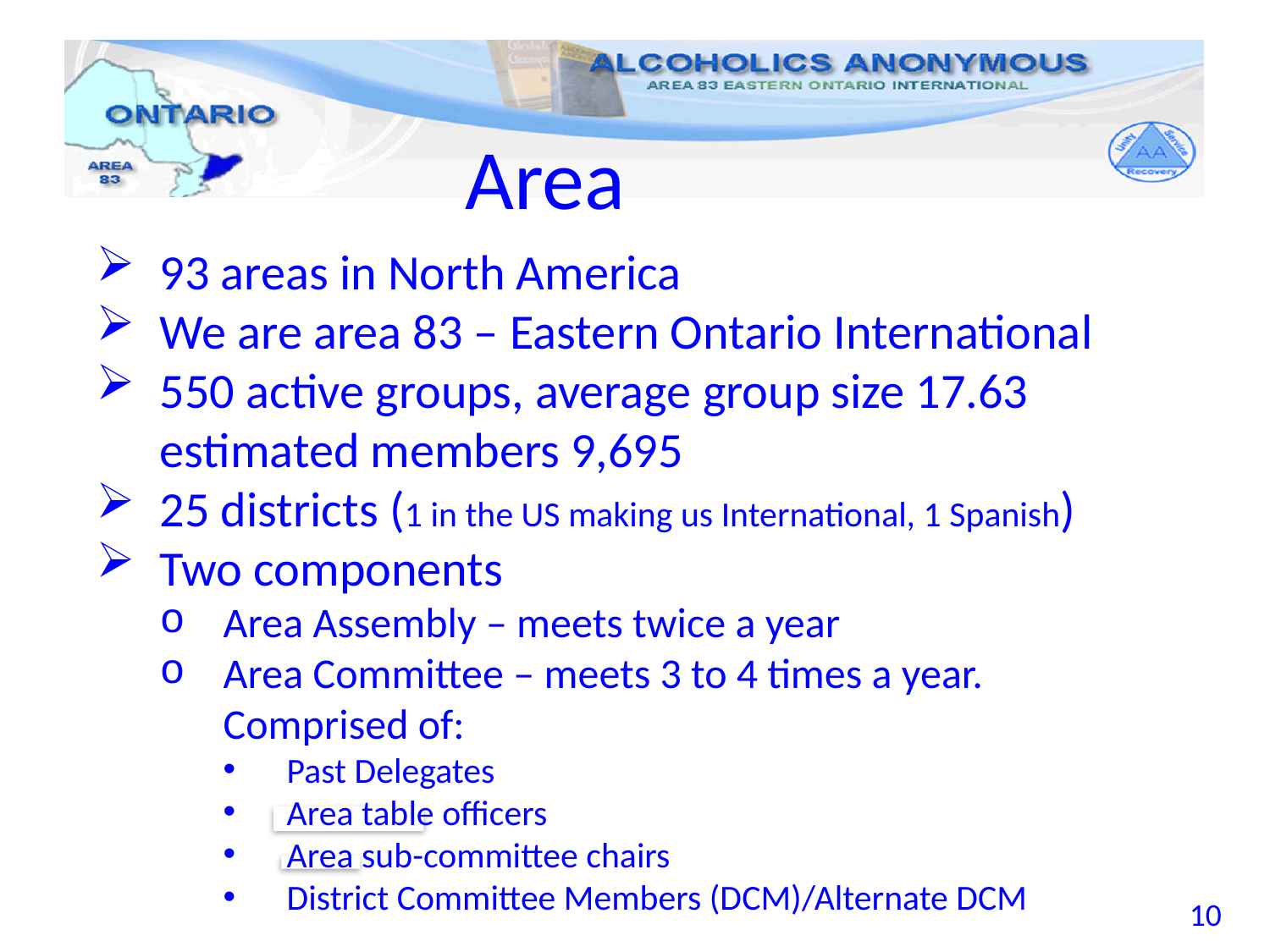

Area
93 areas in North America
We are area 83 – Eastern Ontario International
550 active groups, average group size 17.63 estimated members 9,695
25 districts (1 in the US making us International, 1 Spanish)
Two components
Area Assembly – meets twice a year
Area Committee – meets 3 to 4 times a year.   Comprised of:
Past Delegates
Area table officers
Area sub-committee chairs
District Committee Members (DCM)/Alternate DCM
10